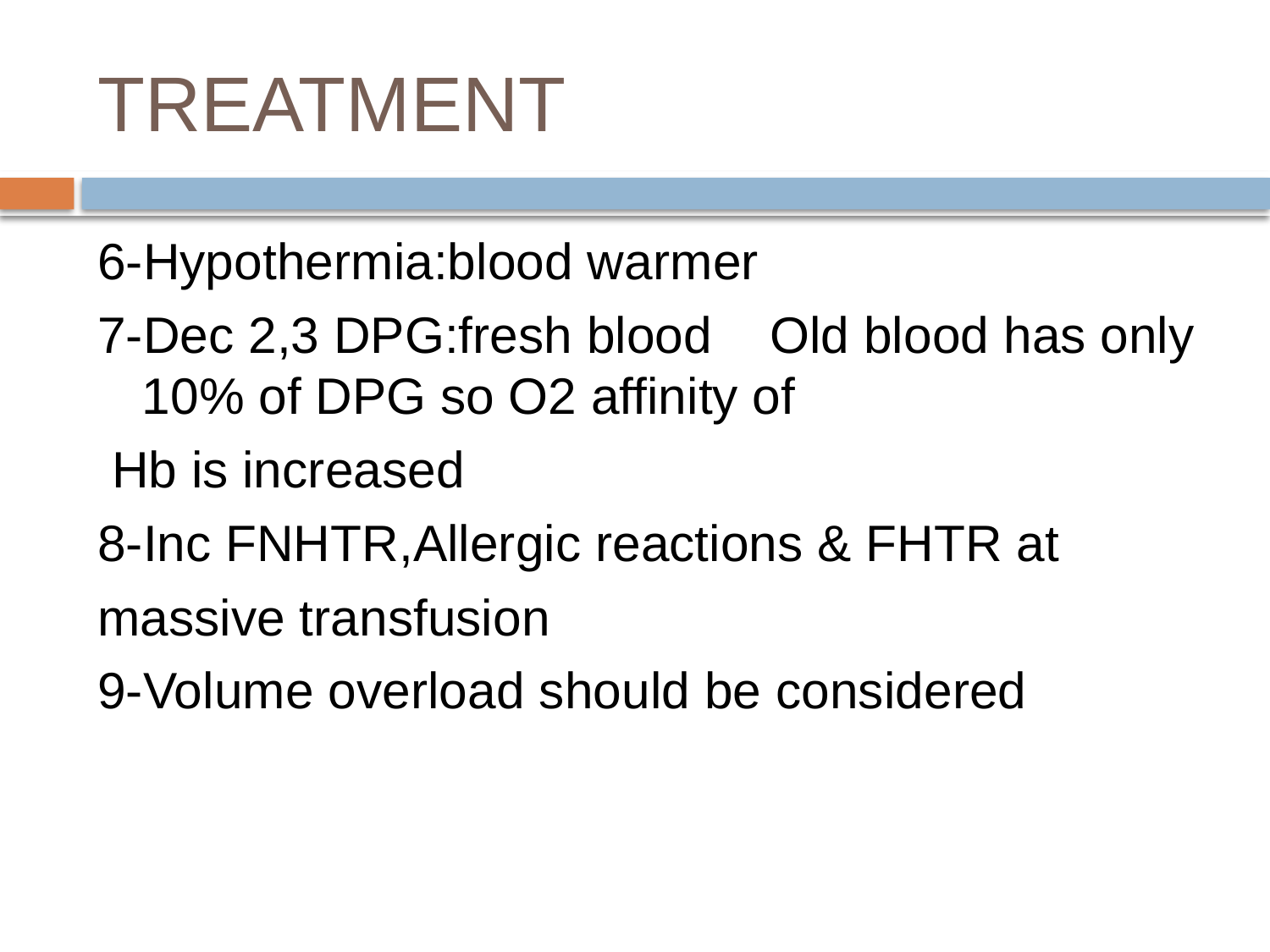

# TREATMENT
6-Hypothermia:blood warmer
7-Dec 2,3 DPG:fresh blood    Old blood has only 10% of DPG so O2 affinity of
 Hb is increased
8-Inc FNHTR,Allergic reactions & FHTR at
massive transfusion
9-Volume overload should be considered